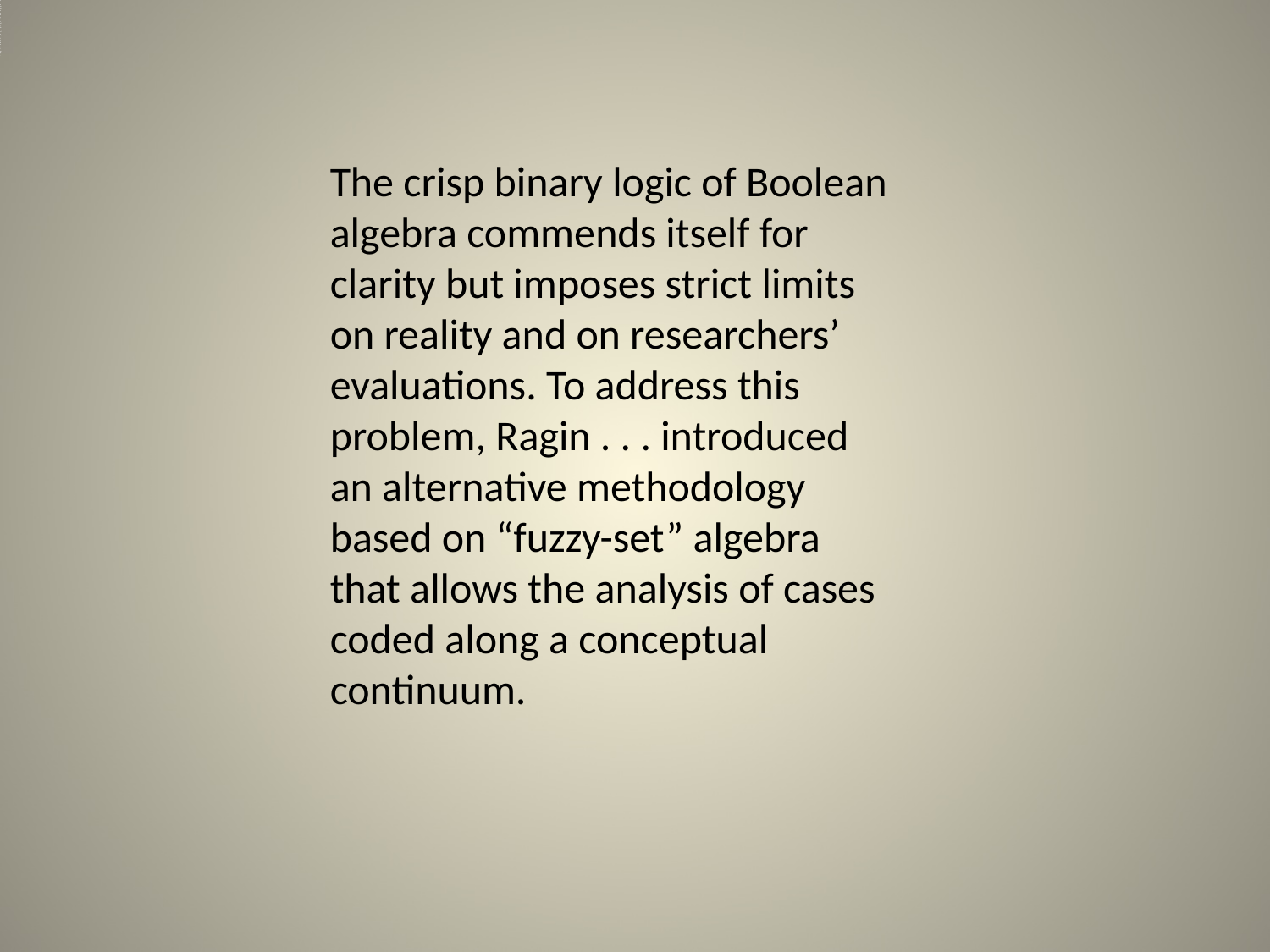

# The crisp binary logic of Boolean algebra commends itself for clarity but imp...
The crisp binary logic of Boolean algebra commends itself for clarity but imposes strict limits on reality and on researchers’ evaluations. To address this problem, Ragin . . . introduced an alternative methodology based on “fuzzy-set” algebra that allows the analysis of cases coded along a conceptual continuum.